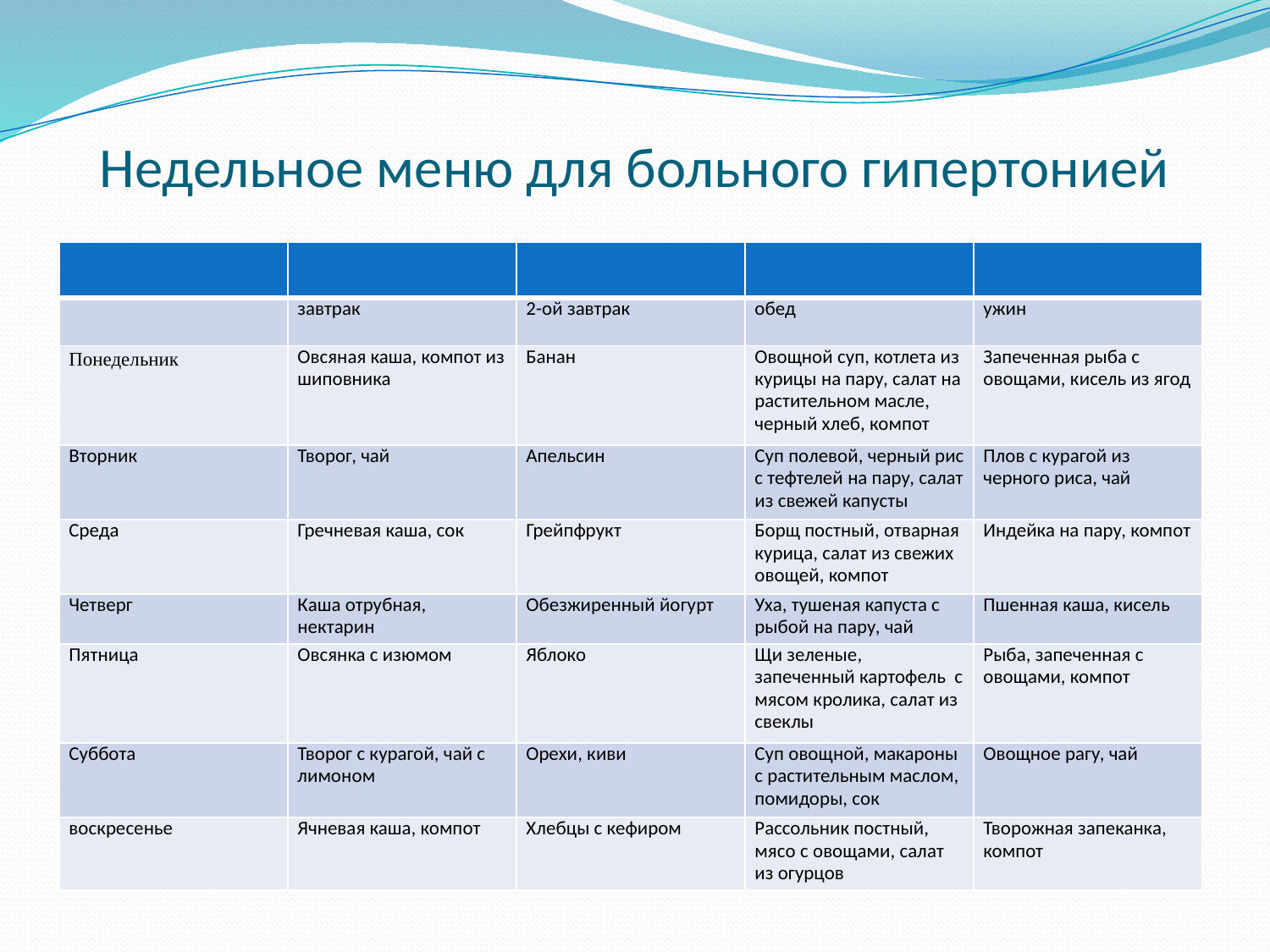

# Недельное меню для больного гипертонией
|  |  |  |  |  |
| --- | --- | --- | --- | --- |
|  | завтрак | 2-ой завтрак | обед | ужин |
| Понедельник | Овсяная каша, компот из шиповника | Банан | Овощной суп, котлета из курицы на пару, салат на растительном масле, черный хлеб, компот | Запеченная рыба с овощами, кисель из ягод |
| Вторник | Творог, чай | Апельсин | Суп полевой, черный рис с тефтелей на пару, салат из свежей капусты | Плов с курагой из черного риса, чай |
| Среда | Гречневая каша, сок | Грейпфрукт | Борщ постный, отварная курица, салат из свежих овощей, компот | Индейка на пару, компот |
| Четверг | Каша отрубная, нектарин | Обезжиренный йогурт | Уха, тушеная капуста с рыбой на пару, чай | Пшенная каша, кисель |
| Пятница | Овсянка с изюмом | Яблоко | Щи зеленые, запеченный картофель с мясом кролика, салат из свеклы | Рыба, запеченная с овощами, компот |
| Суббота | Творог с курагой, чай с лимоном | Орехи, киви | Суп овощной, макароны с растительным маслом, помидоры, сок | Овощное рагу, чай |
| воскресенье | Ячневая каша, компот | Хлебцы с кефиром | Рассольник постный, мясо с овощами, салат из огурцов | Творожная запеканка, компот |